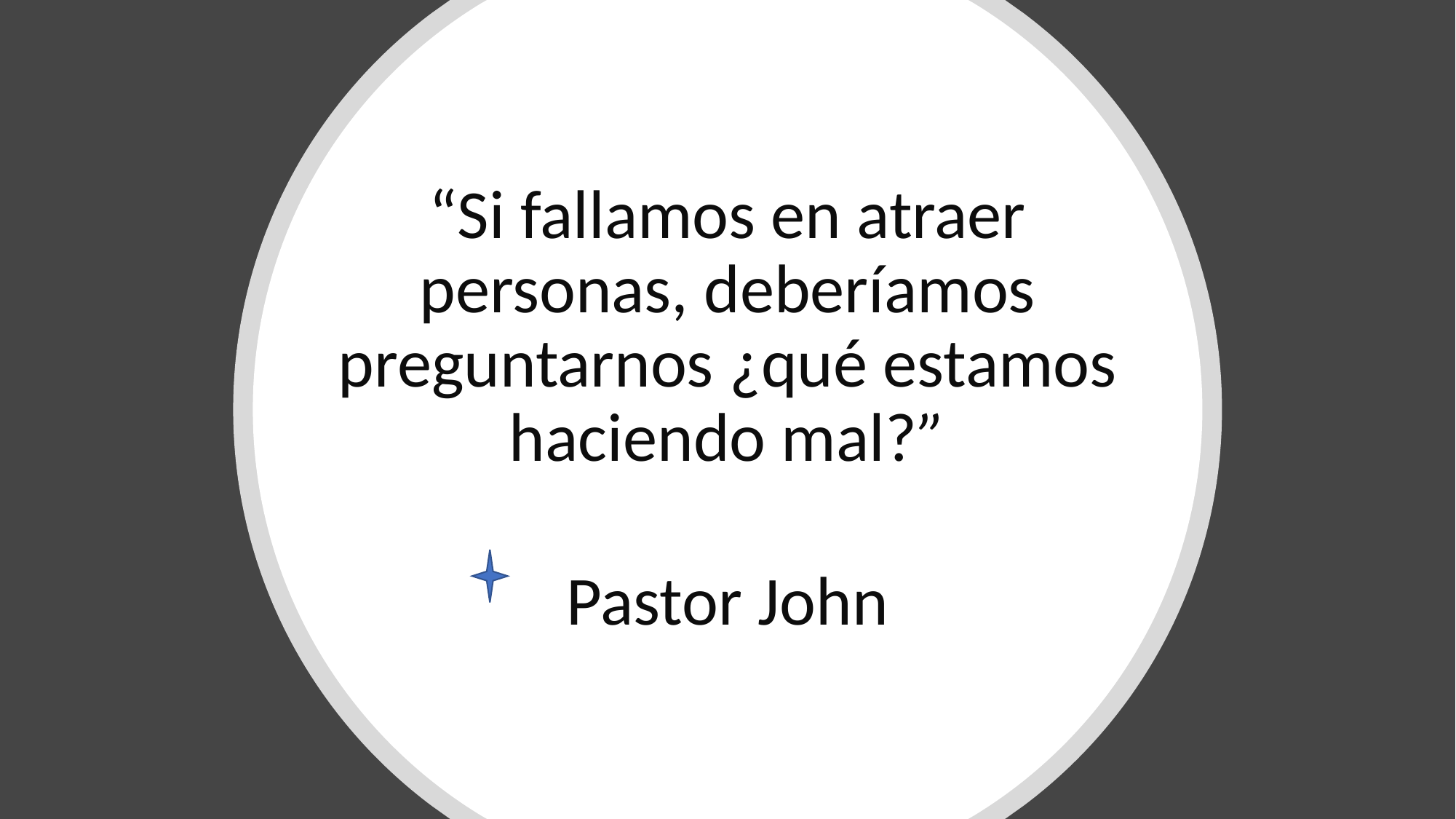

“Si fallamos en atraer personas, deberíamos preguntarnos ¿qué estamos haciendo mal?”

Pastor John